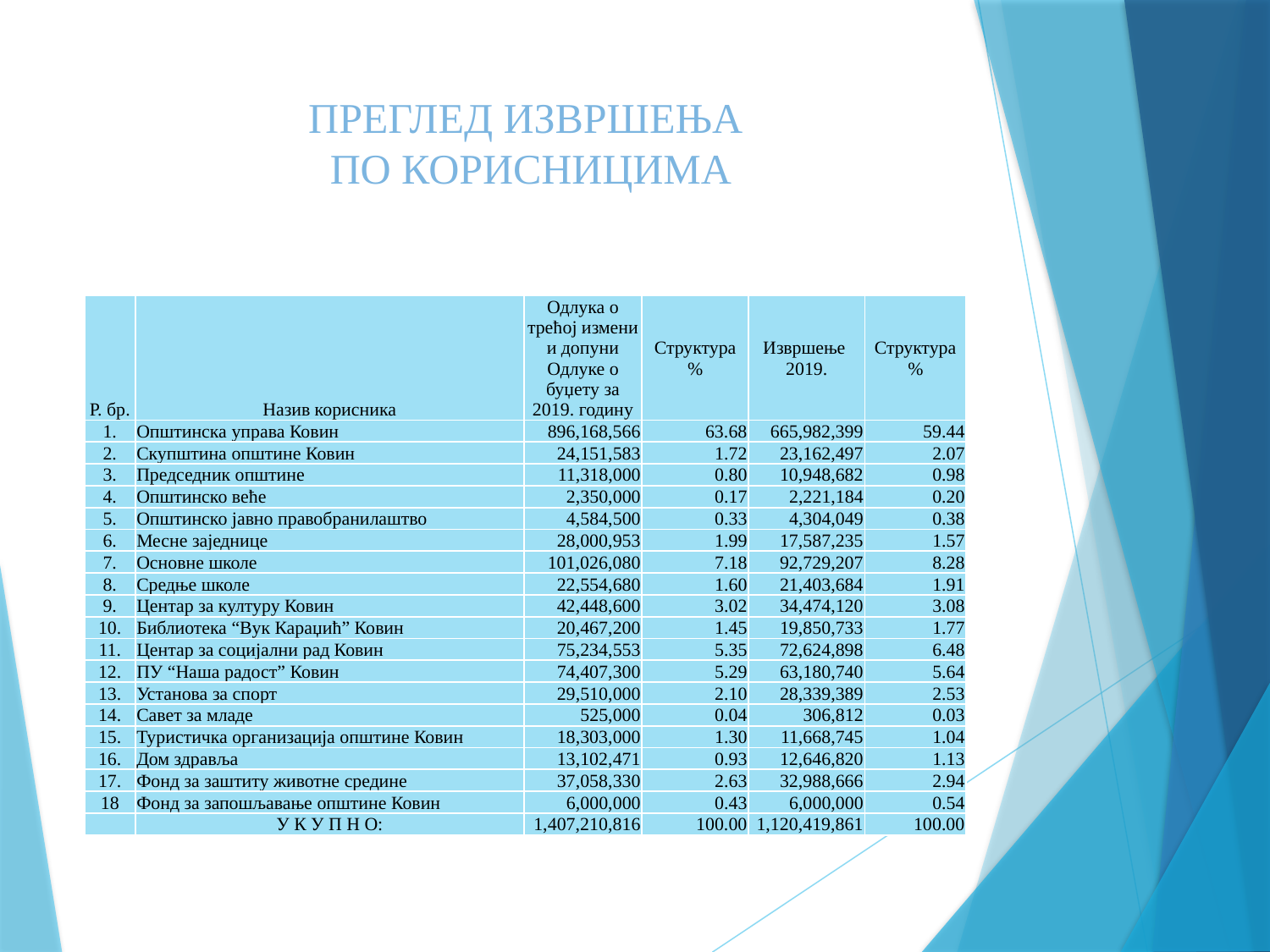

# ПРЕГЛЕД ИЗВРШЕЊА ПО КОРИСНИЦИМА
| Р. бр. | Назив корисника | Одлука о трећој измени и допуни Одлуке о буџету за 2019. годину | Структура % | Извршење 2019. | Структура % |
| --- | --- | --- | --- | --- | --- |
| 1. | Општинска управа Ковин | 896,168,566 | 63.68 | 665,982,399 | 59.44 |
| 2. | Скупштина општине Ковин | 24,151,583 | 1.72 | 23,162,497 | 2.07 |
| 3. | Председник општине | 11,318,000 | 0.80 | 10,948,682 | 0.98 |
| 4. | Општинско веће | 2,350,000 | 0.17 | 2,221,184 | 0.20 |
| 5. | Општинско јавно правобранилаштво | 4,584,500 | 0.33 | 4,304,049 | 0.38 |
| 6. | Месне заједнице | 28,000,953 | 1.99 | 17,587,235 | 1.57 |
| 7. | Основне школе | 101,026,080 | 7.18 | 92,729,207 | 8.28 |
| 8. | Средње школе | 22,554,680 | 1.60 | 21,403,684 | 1.91 |
| 9. | Центар за културу Ковин | 42,448,600 | 3.02 | 34,474,120 | 3.08 |
| 10. | Библиотека “Вук Караџић” Ковин | 20,467,200 | 1.45 | 19,850,733 | 1.77 |
| 11. | Центар за социјални рад Ковин | 75,234,553 | 5.35 | 72,624,898 | 6.48 |
| 12. | ПУ “Наша радост” Ковин | 74,407,300 | 5.29 | 63,180,740 | 5.64 |
| 13. | Установа за спорт | 29,510,000 | 2.10 | 28,339,389 | 2.53 |
| 14. | Савет за младе | 525,000 | 0.04 | 306,812 | 0.03 |
| 15. | Туристичка организација општине Ковин | 18,303,000 | 1.30 | 11,668,745 | 1.04 |
| 16. | Дом здравља | 13,102,471 | 0.93 | 12,646,820 | 1.13 |
| 17. | Фонд за заштиту животне средине | 37,058,330 | 2.63 | 32,988,666 | 2.94 |
| 18 | Фонд за запошљавање општине Ковин | 6,000,000 | 0.43 | 6,000,000 | 0.54 |
|  | У К У П Н О: | 1,407,210,816 | 100.00 | 1,120,419,861 | 100.00 |